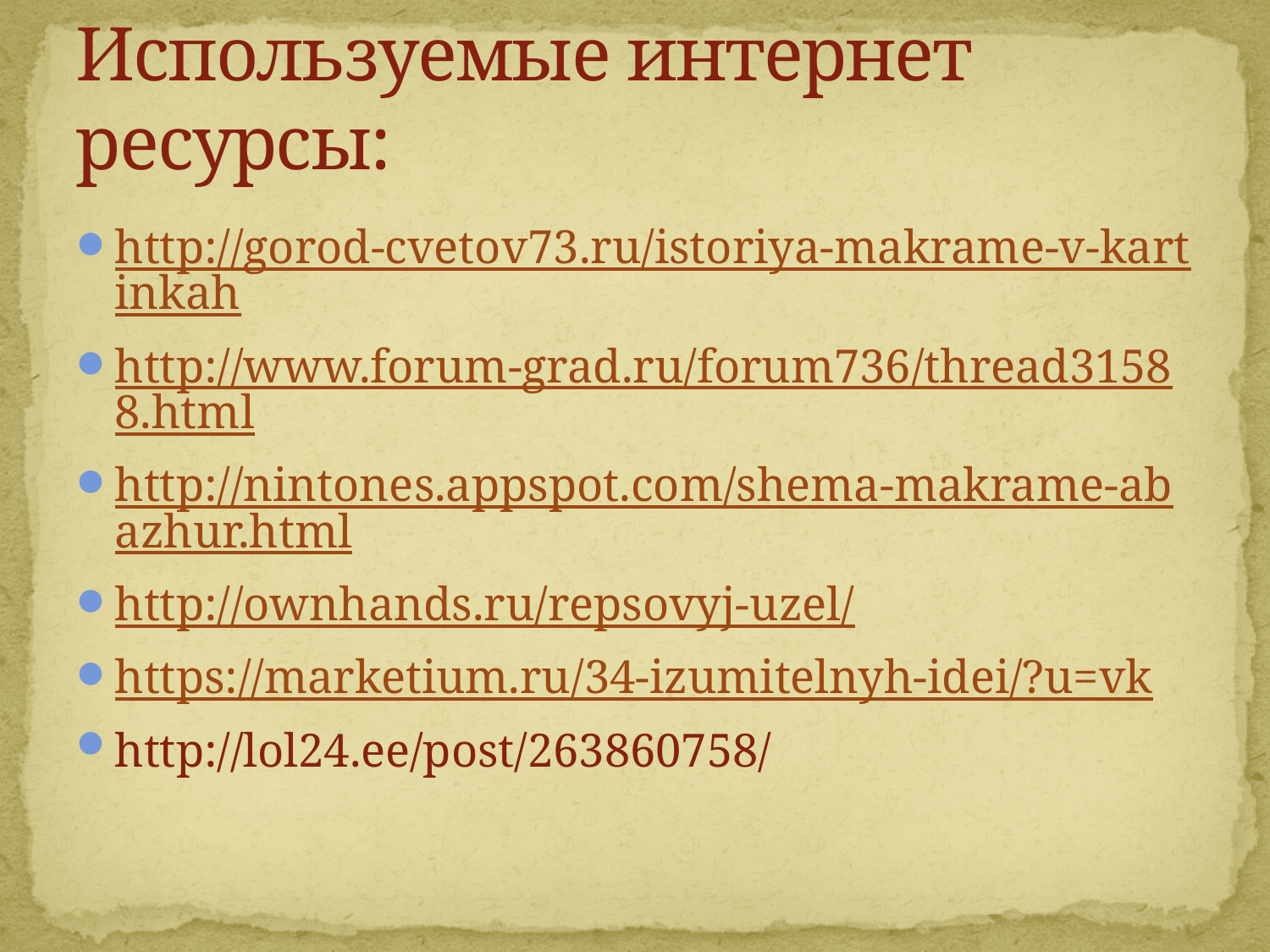

# Используемые интернет ресурсы:
http://gorod-cvetov73.ru/istoriya-makrame-v-kartinkah
http://www.forum-grad.ru/forum736/thread31588.html
http://nintones.appspot.com/shema-makrame-abazhur.html
http://ownhands.ru/repsovyj-uzel/
https://marketium.ru/34-izumitelnyh-idei/?u=vk
http://lol24.ee/post/263860758/